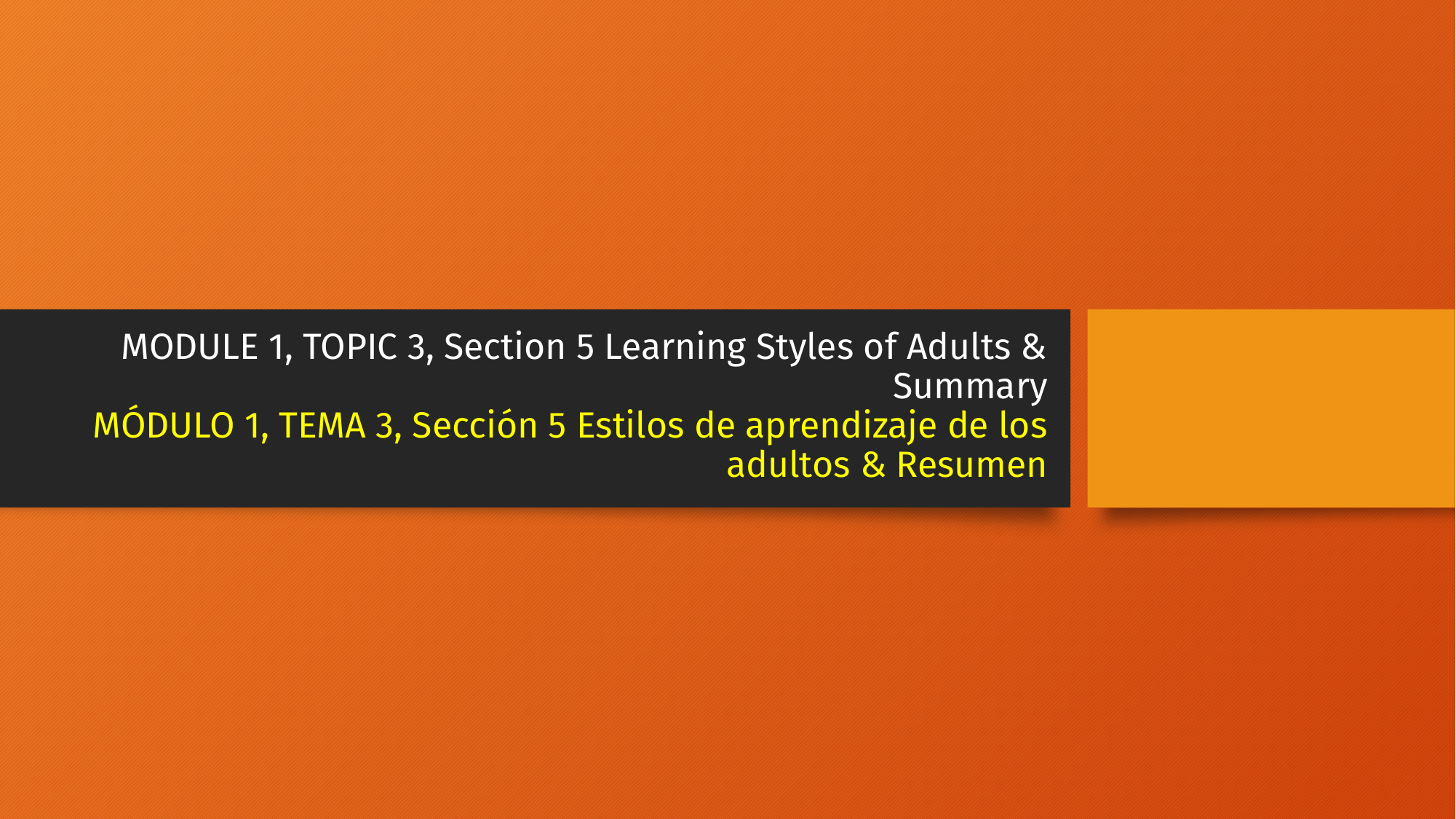

# MODULE 1, TOPIC 3, Section 5 Learning Styles of Adults & Summary MÓDULO 1, TEMA 3, Sección 5 Estilos de aprendizaje de los adultos & Resumen